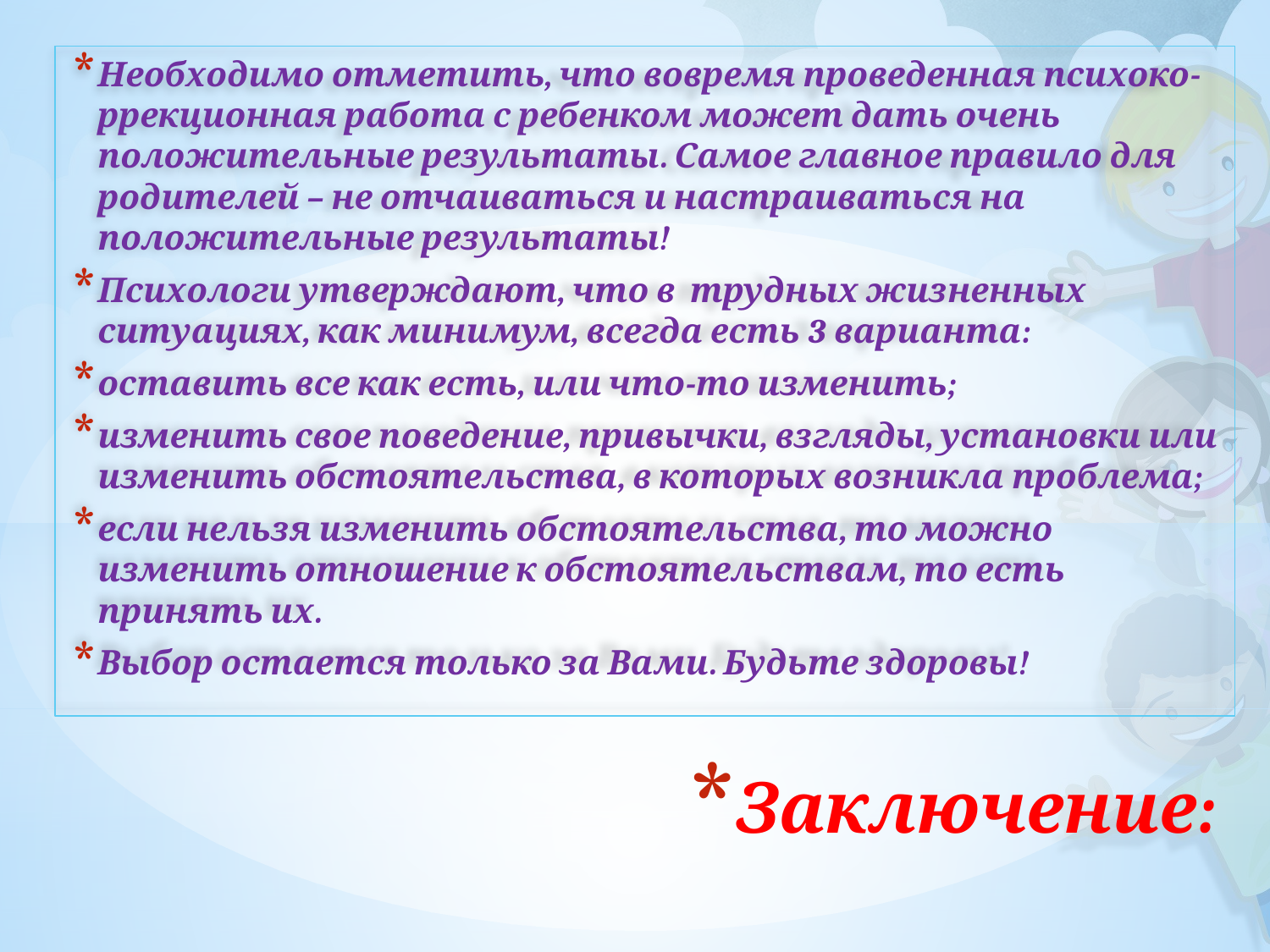

Необходимо отметить, что вовремя проведенная психоко-ррекционная работа с ребенком может дать очень положительные результаты. Самое главное правило для родителей – не отчаиваться и настраиваться на положительные результаты!
Психологи утверждают, что в  трудных жизненных ситуациях, как минимум, всегда есть 3 варианта:
оставить все как есть, или что-то изменить;
изменить свое поведение, привычки, взгляды, установки или изменить обстоятельства, в которых возникла проблема;
если нельзя изменить обстоятельства, то можно изменить отношение к обстоятельствам, то есть принять их.
Выбор остается только за Вами. Будьте здоровы!

# Заключение: